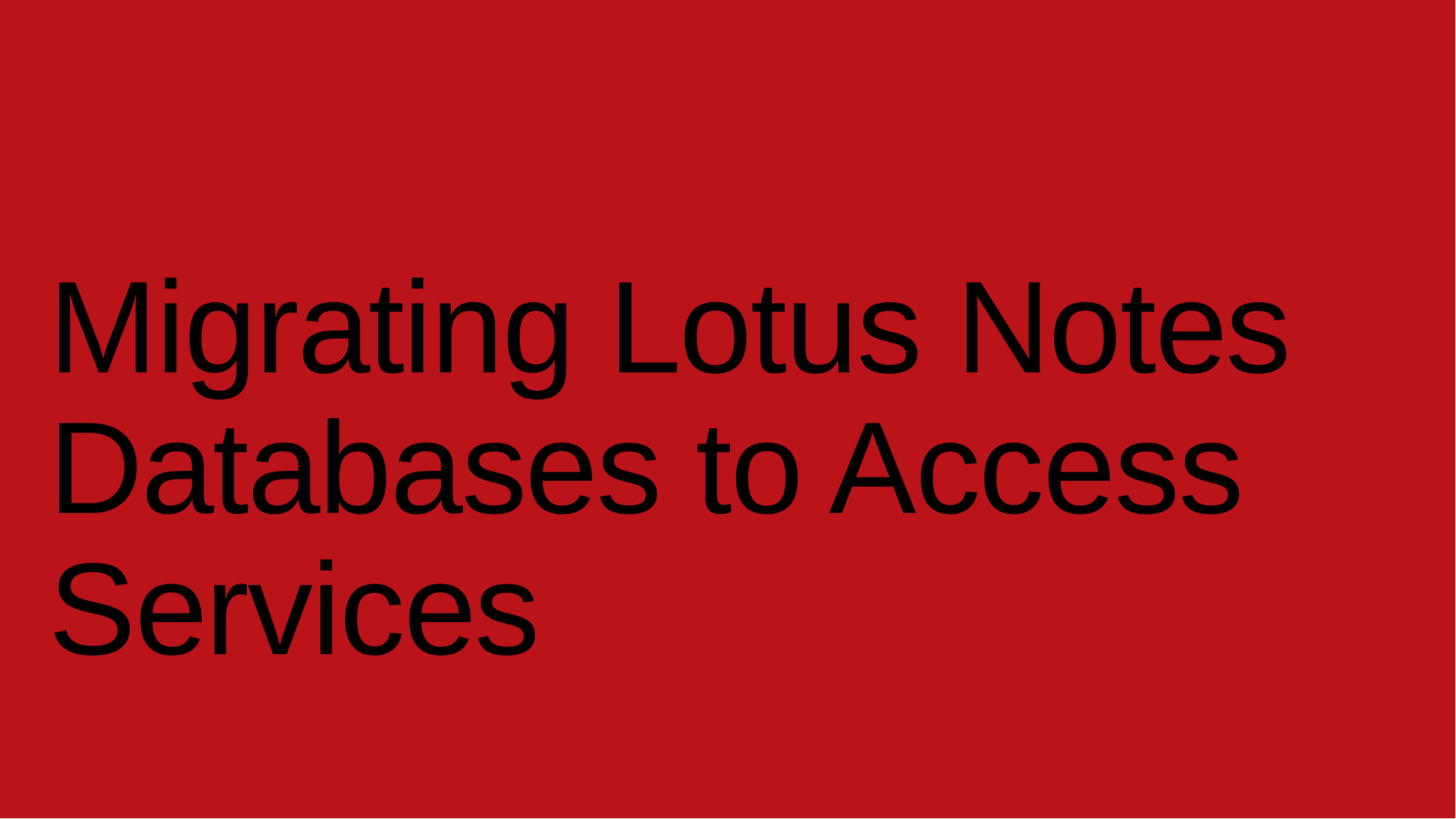

# Migrating Lotus Notes Databases to Access Services